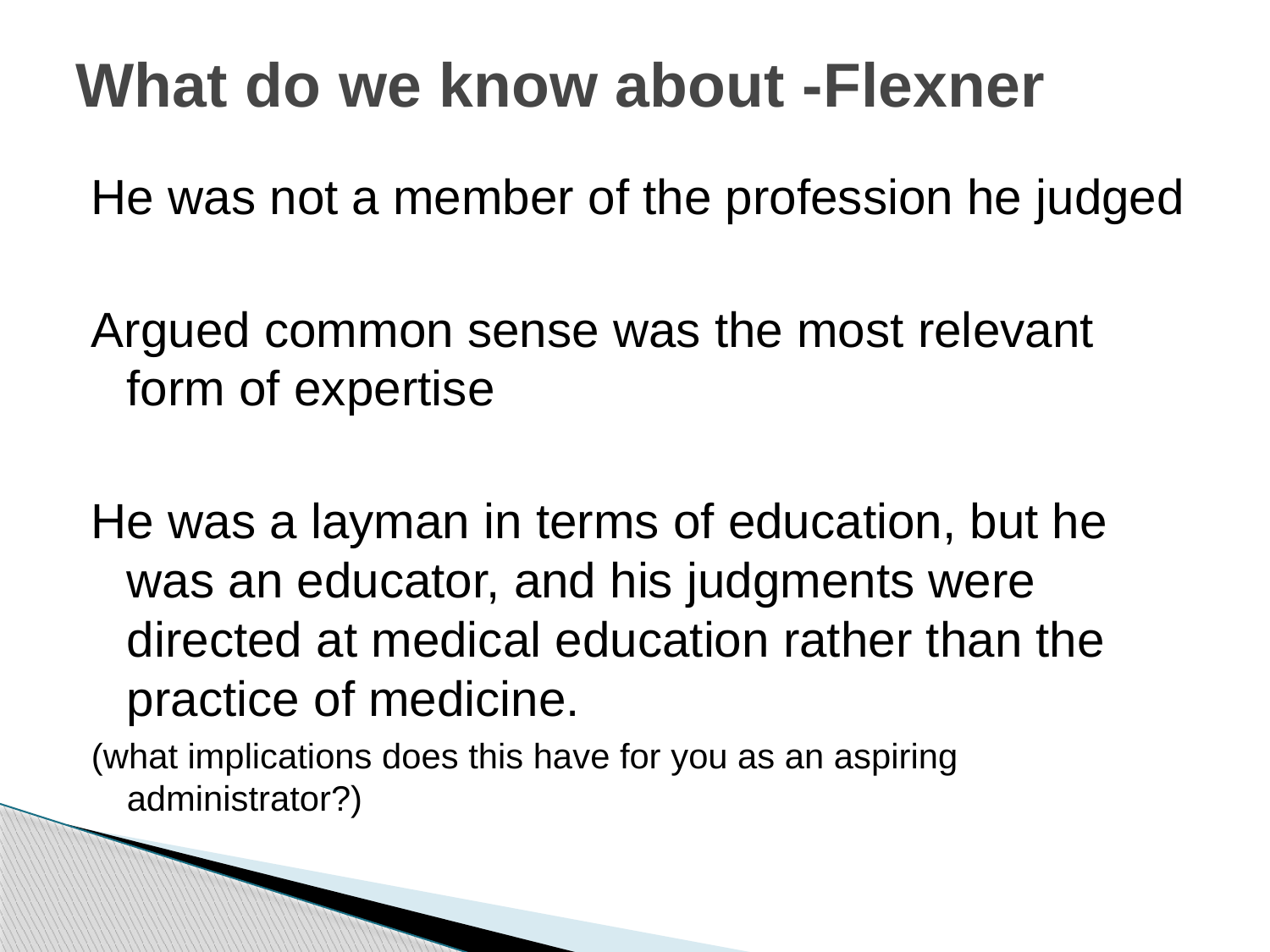

# What do we know about -Flexner
He was not a member of the profession he judged

Argued common sense was the most relevant form of expertise

He was a layman in terms of education, but he was an educator, and his judgments were directed at medical education rather than the practice of medicine.
(what implications does this have for you as an aspiring administrator?)